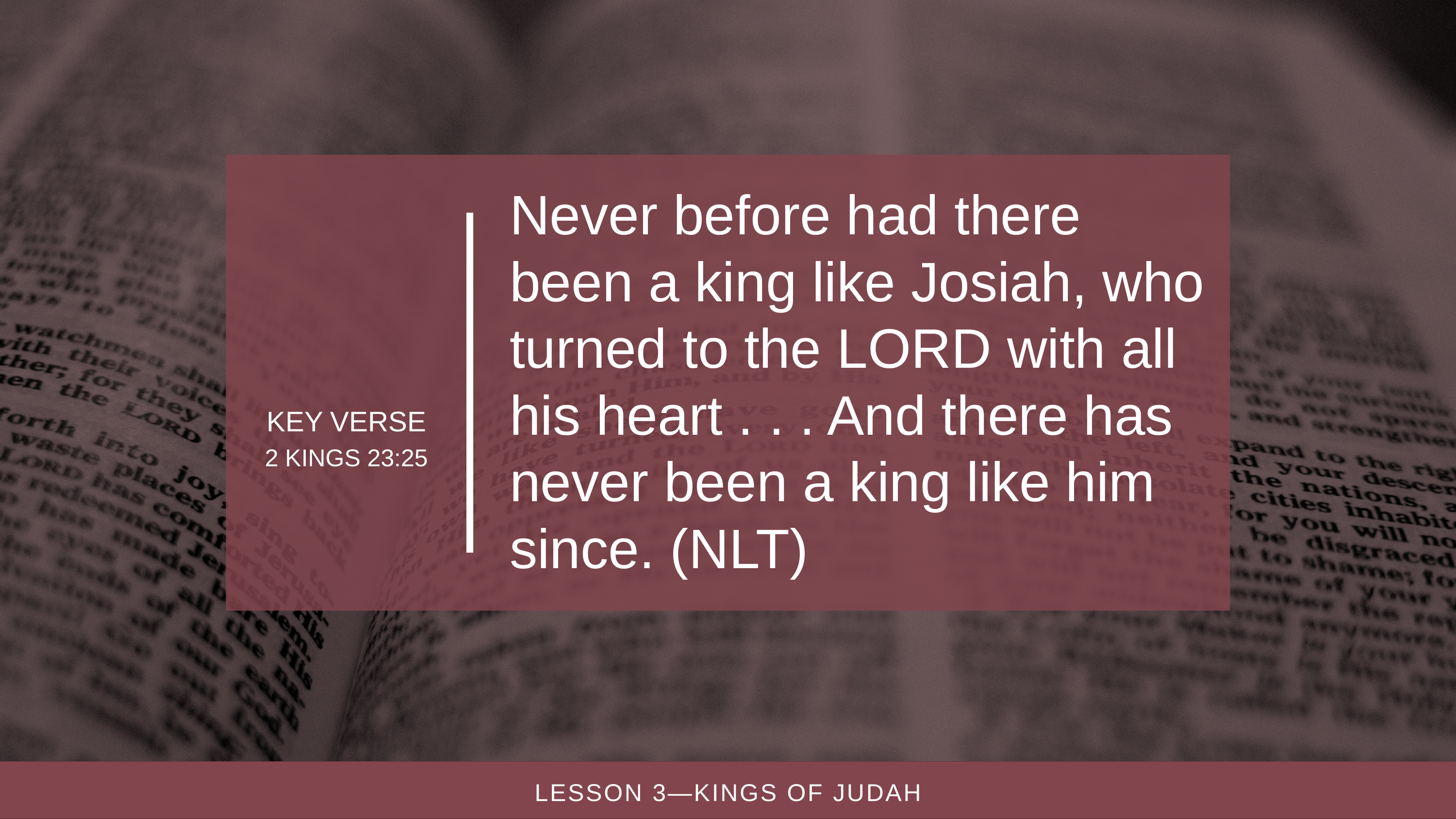

Never before had there been a king like Josiah, who turned to the Lord with all his heart . . . And there has never been a king like him since. (nlt)